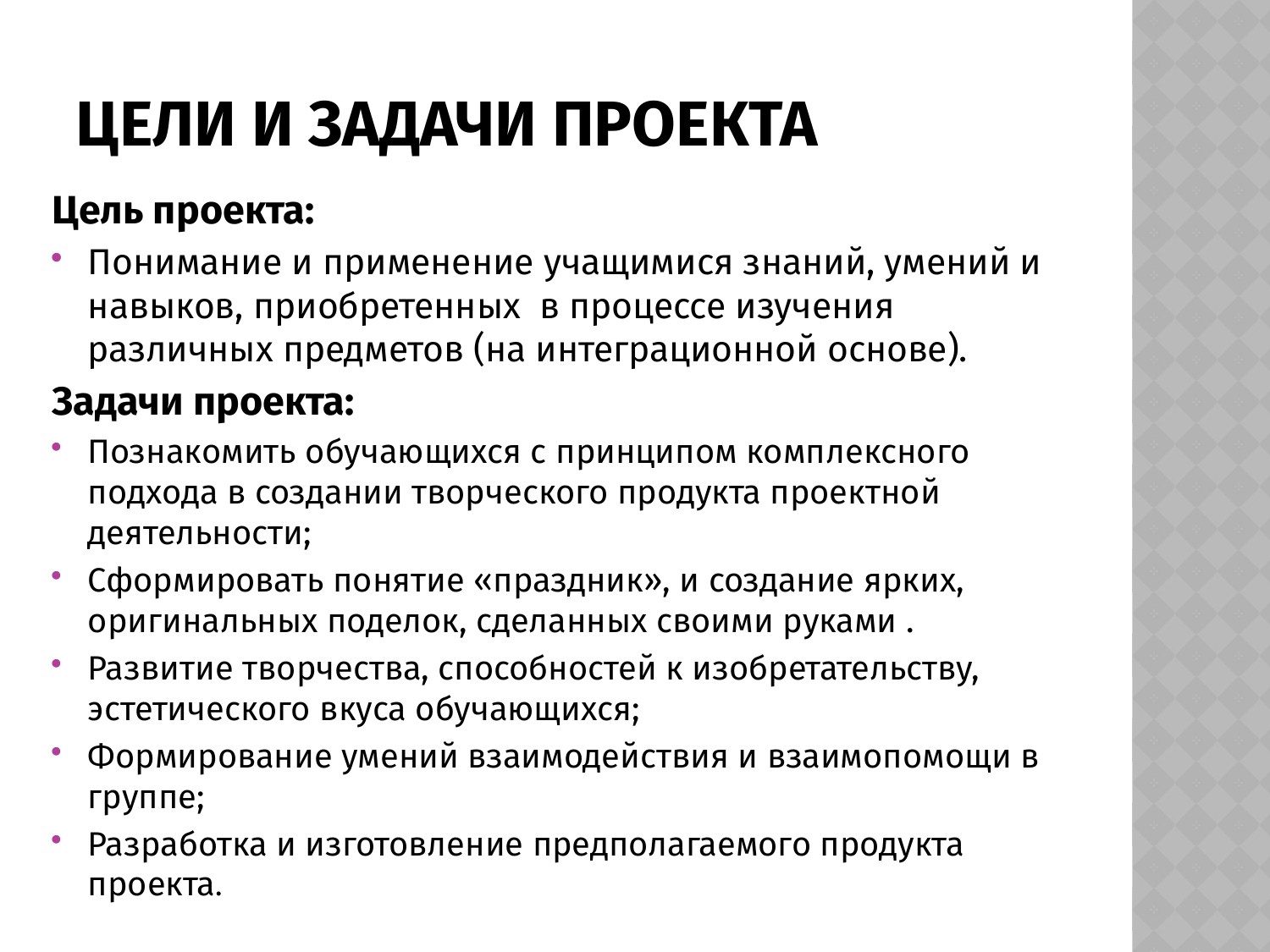

# Цели и задачи проекта
Цель проекта:
Понимание и применение учащимися знаний, умений и  навыков, приобретенных  в процессе изучения различных предметов (на интеграционной основе).
Задачи проекта:
Познакомить обучающихся с принципом комплексного подхода в создании творческого продукта проектной деятельности;
Сформировать понятие «праздник», и создание ярких, оригинальных поделок, сделанных своими руками .
Развитие творчества, способностей к изобретательству, эстетического вкуса обучающихся;
Формирование умений взаимодействия и взаимопомощи в группе;
Разработка и изготовление предполагаемого продукта проекта.